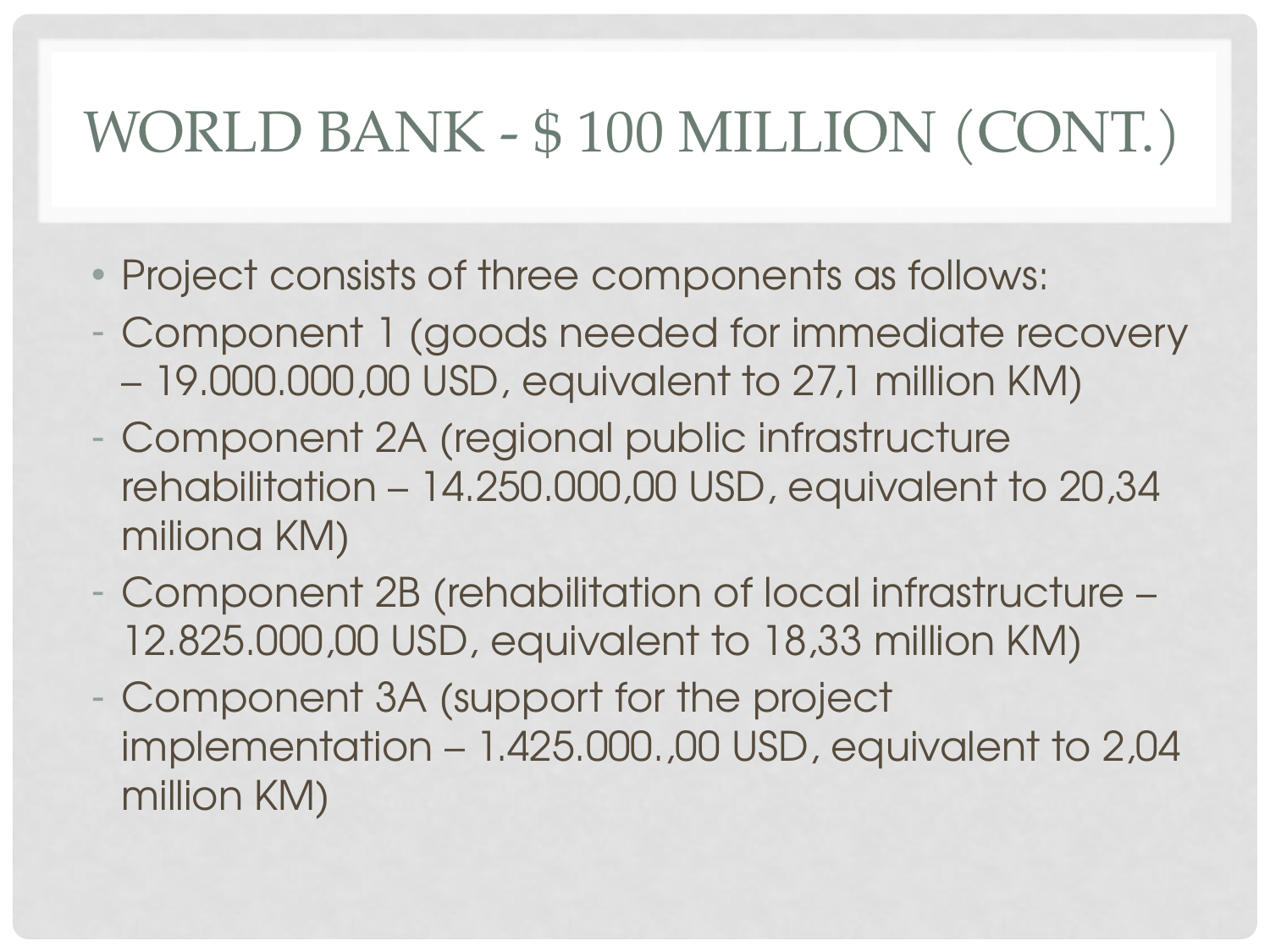

# World bank - $ 100 million (cont.)
Project consists of three components as follows:
Component 1 (goods needed for immediate recovery – 19.000.000,00 USD, equivalent to 27,1 million KM)
Component 2A (regional public infrastructure rehabilitation – 14.250.000,00 USD, equivalent to 20,34 miliona KM)
Component 2B (rehabilitation of local infrastructure – 12.825.000,00 USD, equivalent to 18,33 million KM)
Component 3A (support for the project implementation – 1.425.000.,00 USD, equivalent to 2,04 million KM)